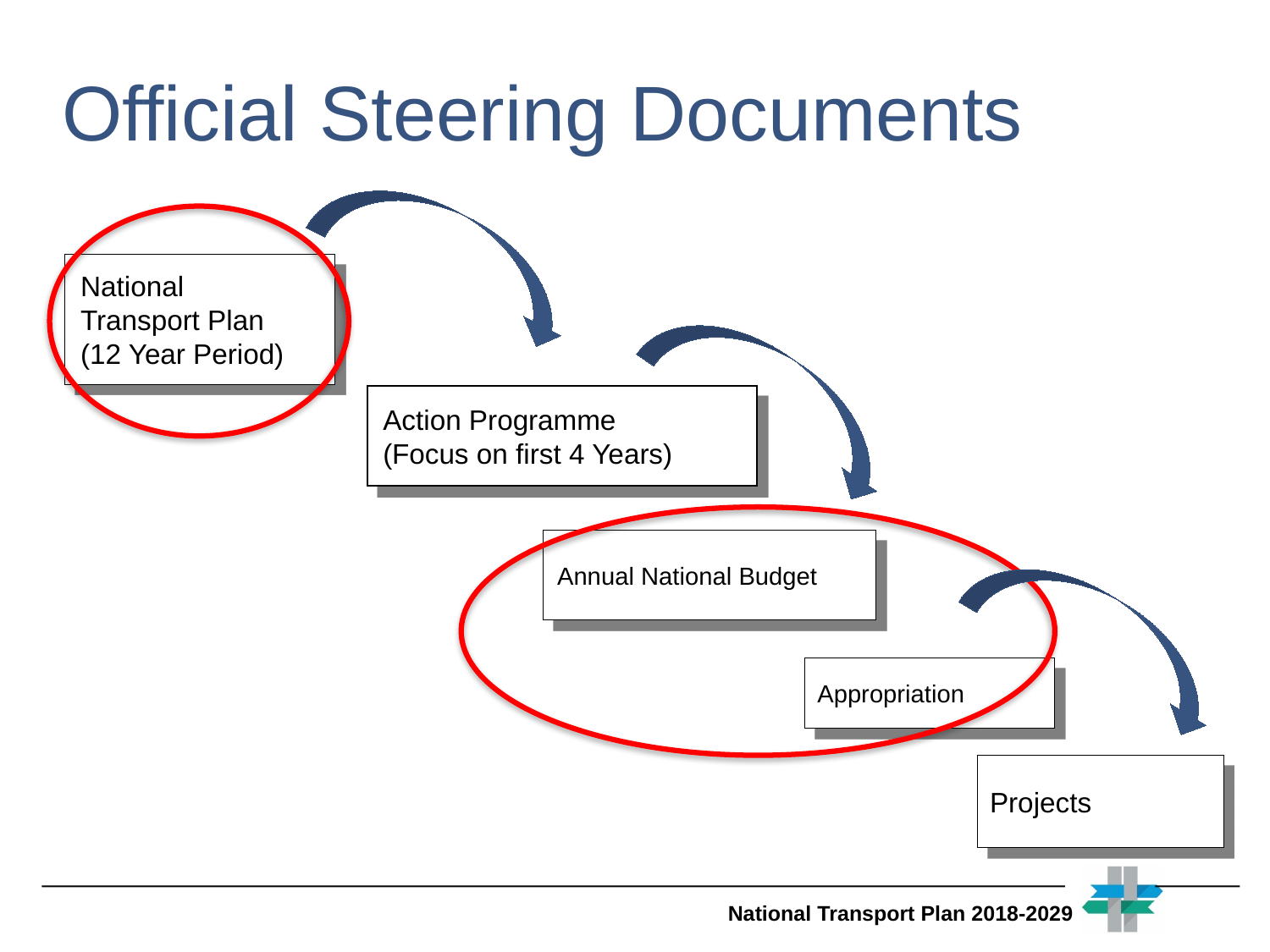

# Official Steering Documents

  National
  Transport Plan
  (12 Year Period)

  Action Programme
  (Focus on first 4 Years)

  Annual National Budget

Appropriation
Projects